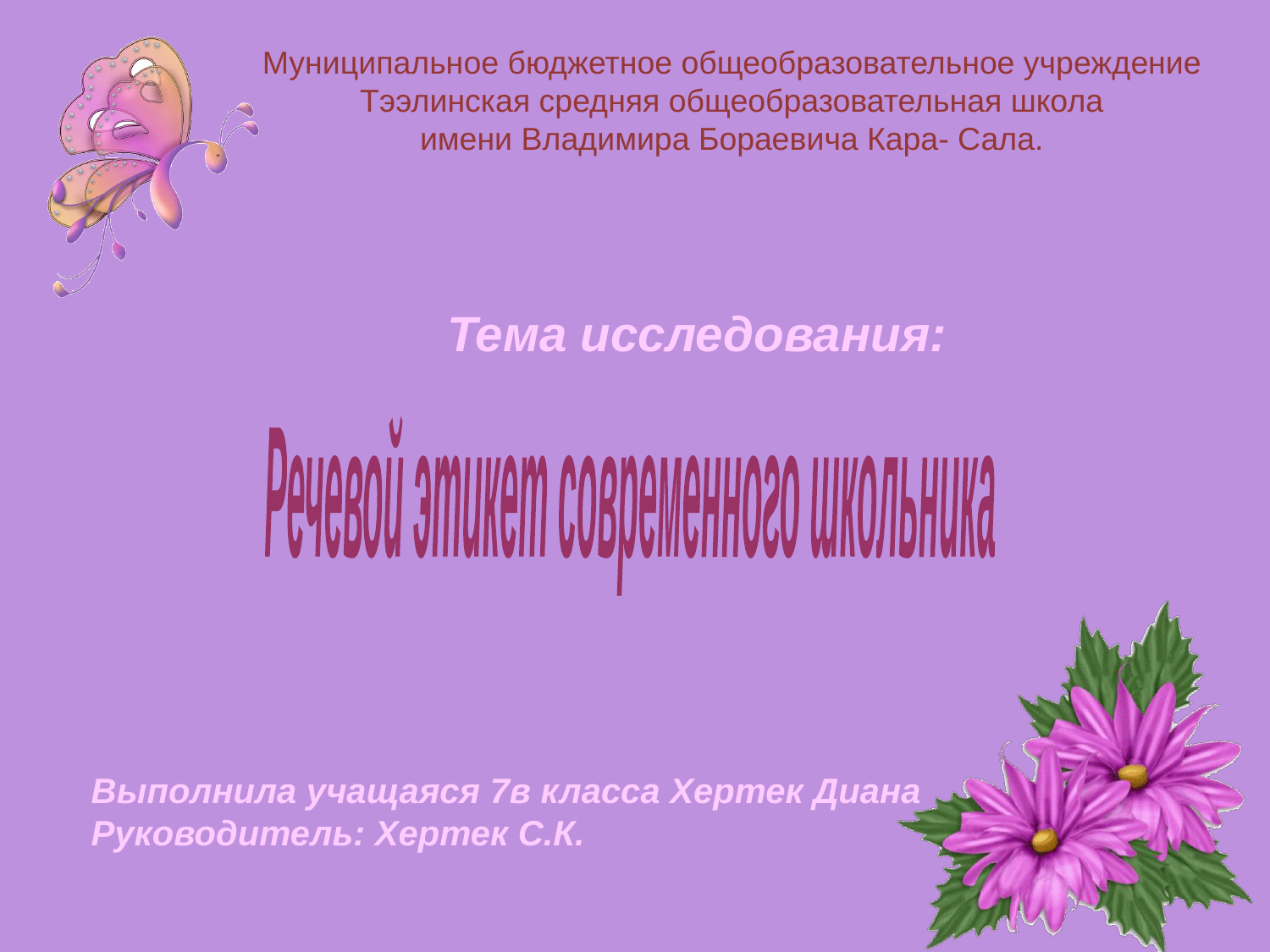

Муниципальное бюджетное общеобразовательное учреждение
Тээлинская средняя общеобразовательная школа
имени Владимира Бораевича Кара- Сала.

Тема исследования:
 Речевой этикет современного школьника
Выполнила учащаяся 7в класса Хертек Диана
Руководитель: Хертек С.К.